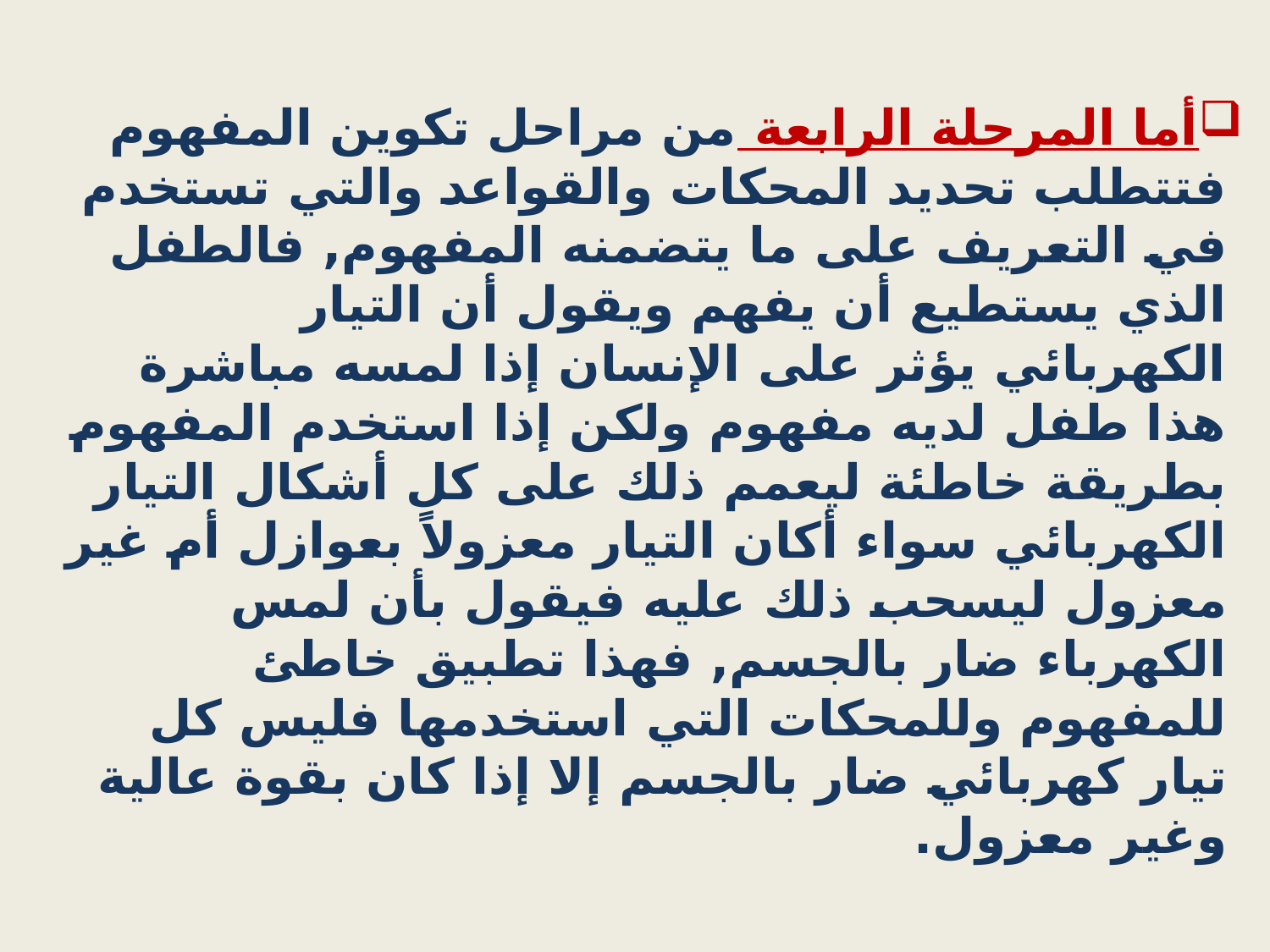

أما المرحلة الرابعة من مراحل تكوين المفهوم فتتطلب تحديد المحكات والقواعد والتي تستخدم في التعريف على ما يتضمنه المفهوم, فالطفل الذي يستطيع أن يفهم ويقول أن التيار الكهربائي يؤثر على الإنسان إذا لمسه مباشرة هذا طفل لديه مفهوم ولكن إذا استخدم المفهوم بطريقة خاطئة ليعمم ذلك على كل أشكال التيار الكهربائي سواء أكان التيار معزولاً بعوازل أم غير معزول ليسحب ذلك عليه فيقول بأن لمس الكهرباء ضار بالجسم, فهذا تطبيق خاطئ للمفهوم وللمحكات التي استخدمها فليس كل تيار كهربائي ضار بالجسم إلا إذا كان بقوة عالية وغير معزول.